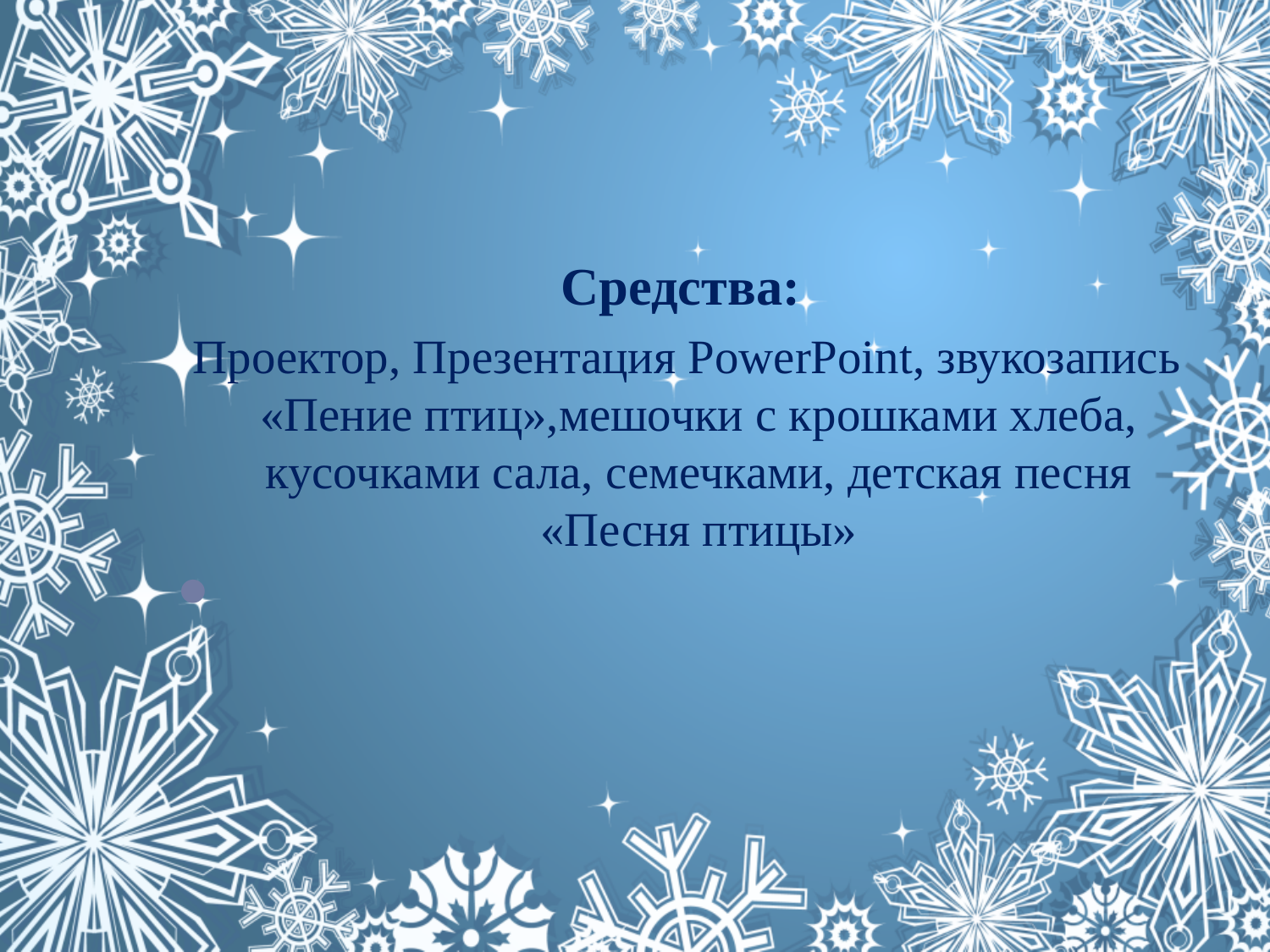

Средства:
 Проектор, Презентация PowerPoint, звукозапись «Пение птиц»,мешочки с крошками хлеба, кусочками сала, семечками, детская песня «Песня птицы»